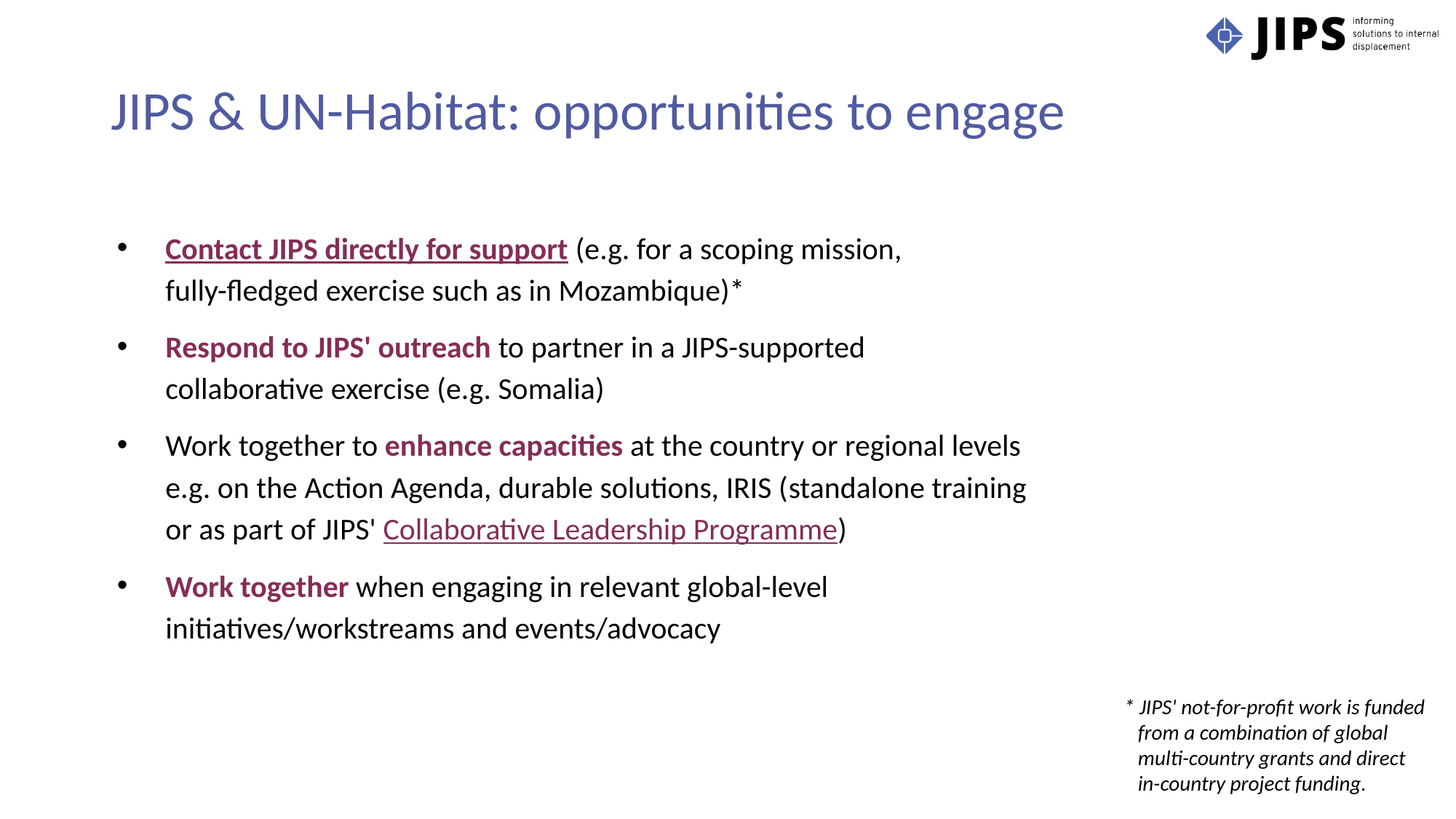

# JIPS & UN-Habitat: opportunities to engage
Contact JIPS directly for support (e.g. for a scoping mission,
fully-fledged exercise such as in Mozambique)*
Respond to JIPS' outreach to partner in a JIPS-supported collaborative exercise (e.g. Somalia)
Work together to enhance capacities at the country or regional levels e.g. on the Action Agenda, durable solutions, IRIS (standalone training or as part of JIPS' Collaborative Leadership Programme)
Work together when engaging in relevant global-level initiatives/workstreams and events/advocacy
* JIPS' not-for-profit work is funded from a combination of global multi-country grants and direct in-country project funding.